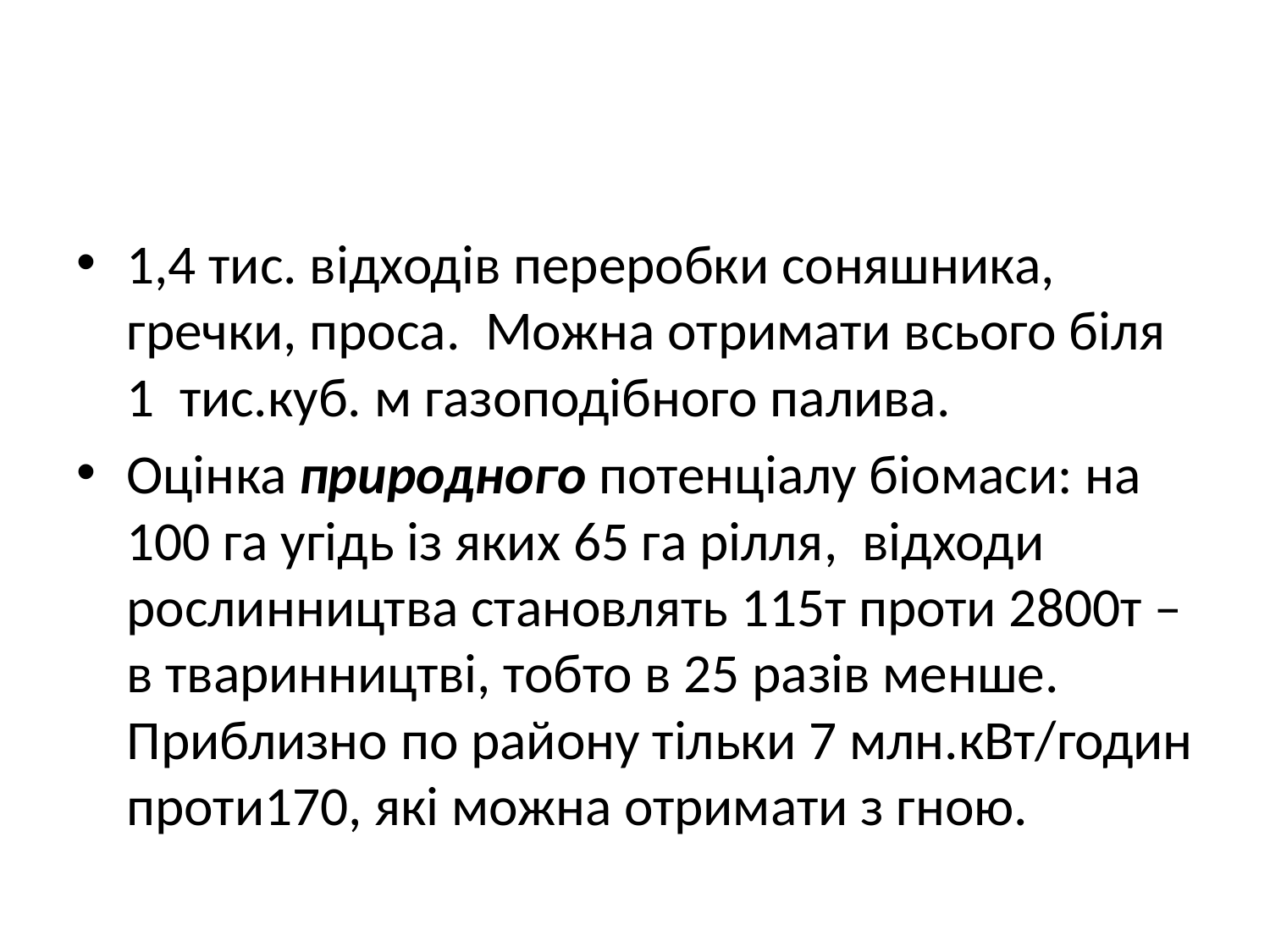

#
1,4 тис. відходів переробки соняшника, гречки, проса.  Можна отримати всього біля 1  тис.куб. м газоподібного палива.
Оцінка природного потенціалу біомаси: на 100 га угідь із яких 65 га рілля,  відходи рослинництва становлять 115т проти 2800т – в тваринництві, тобто в 25 разів менше. Приблизно по району тільки 7 млн.кВт/годин проти170, які можна отримати з гною.